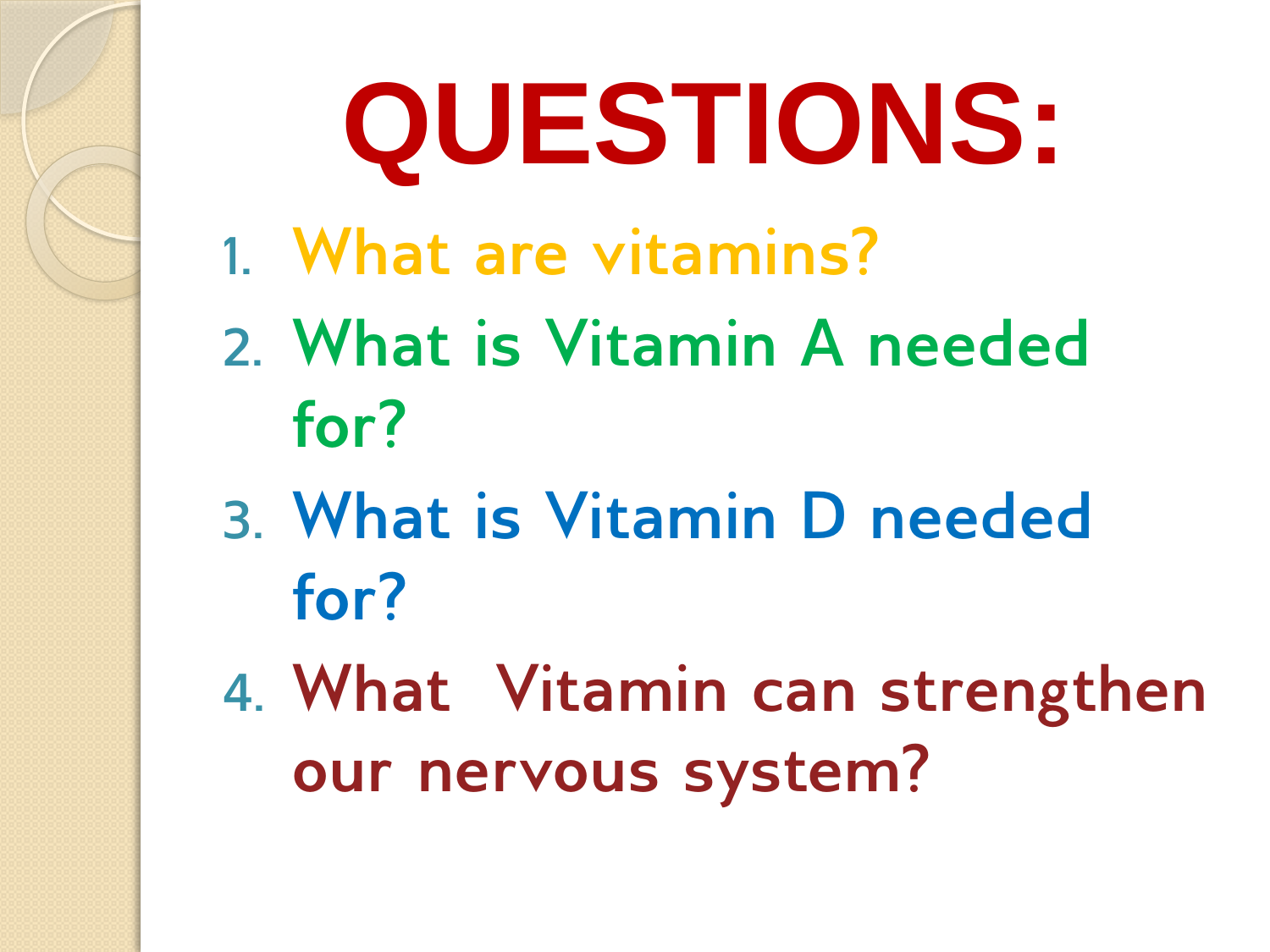

# QUESTIONS:
What are vitamins?
What is Vitamin A needed for?
What is Vitamin D needed for?
What  Vitamin can strengthen our nervous system?